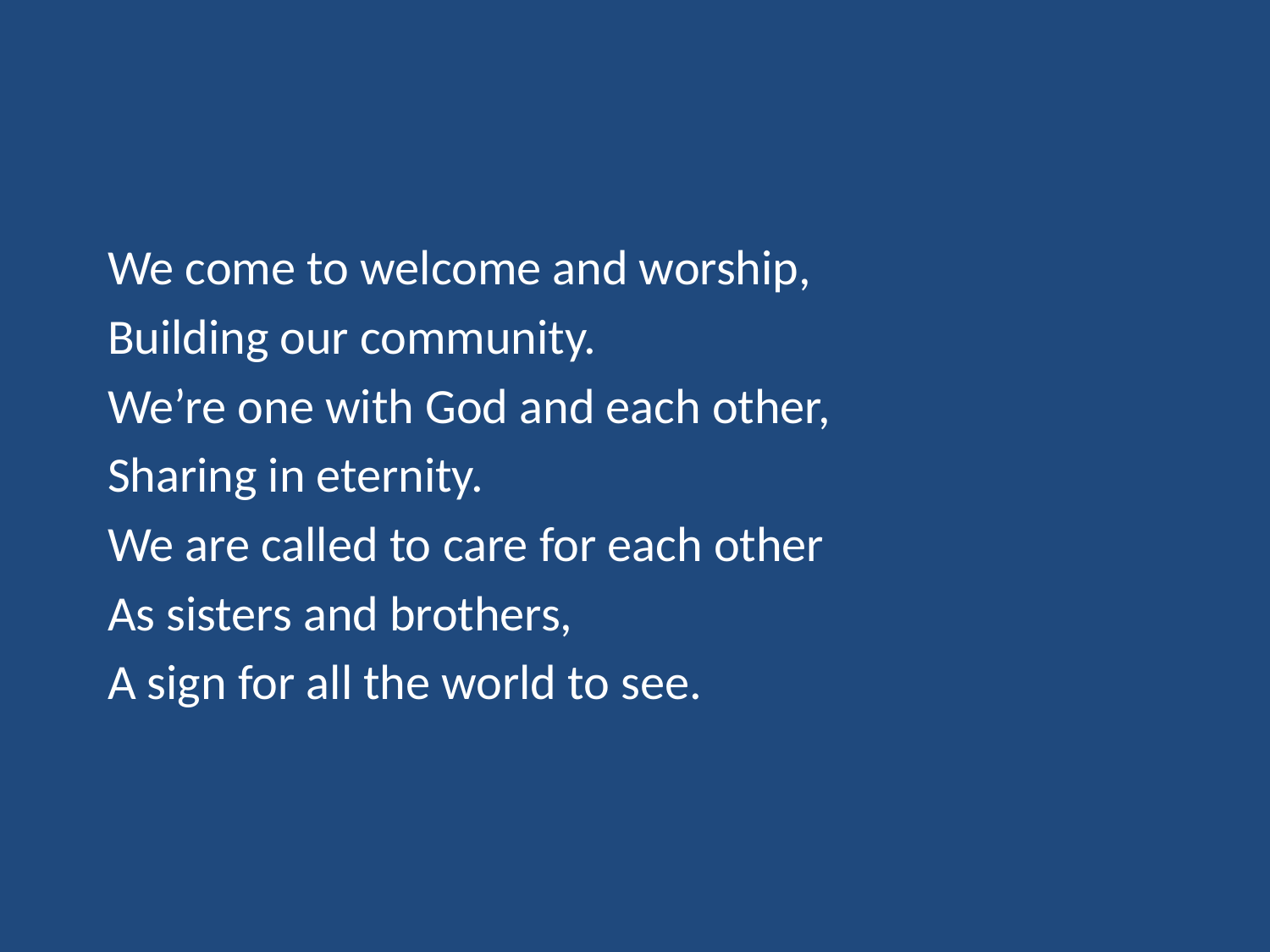

We come to welcome and worship,
Building our community.
We’re one with God and each other,
Sharing in eternity.
We are called to care for each other
As sisters and brothers,
A sign for all the world to see.